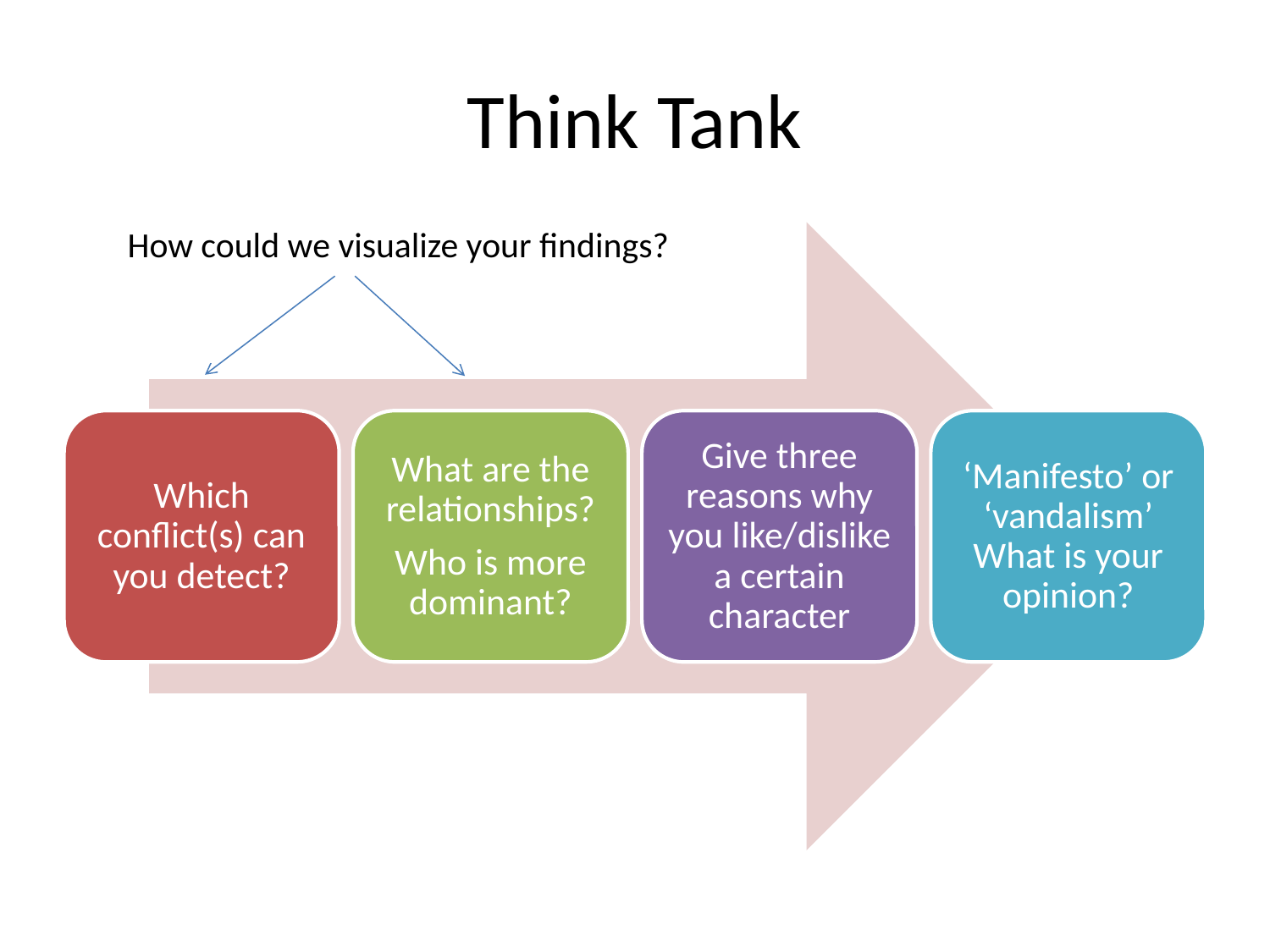

# Think Tank
How could we visualize your findings?
Which conflict(s) can you detect?
What are the relationships?
Who is more dominant?
Give three reasons why you like/dislike a certain character
‘Manifesto’ or ‘vandalism’ What is your opinion?